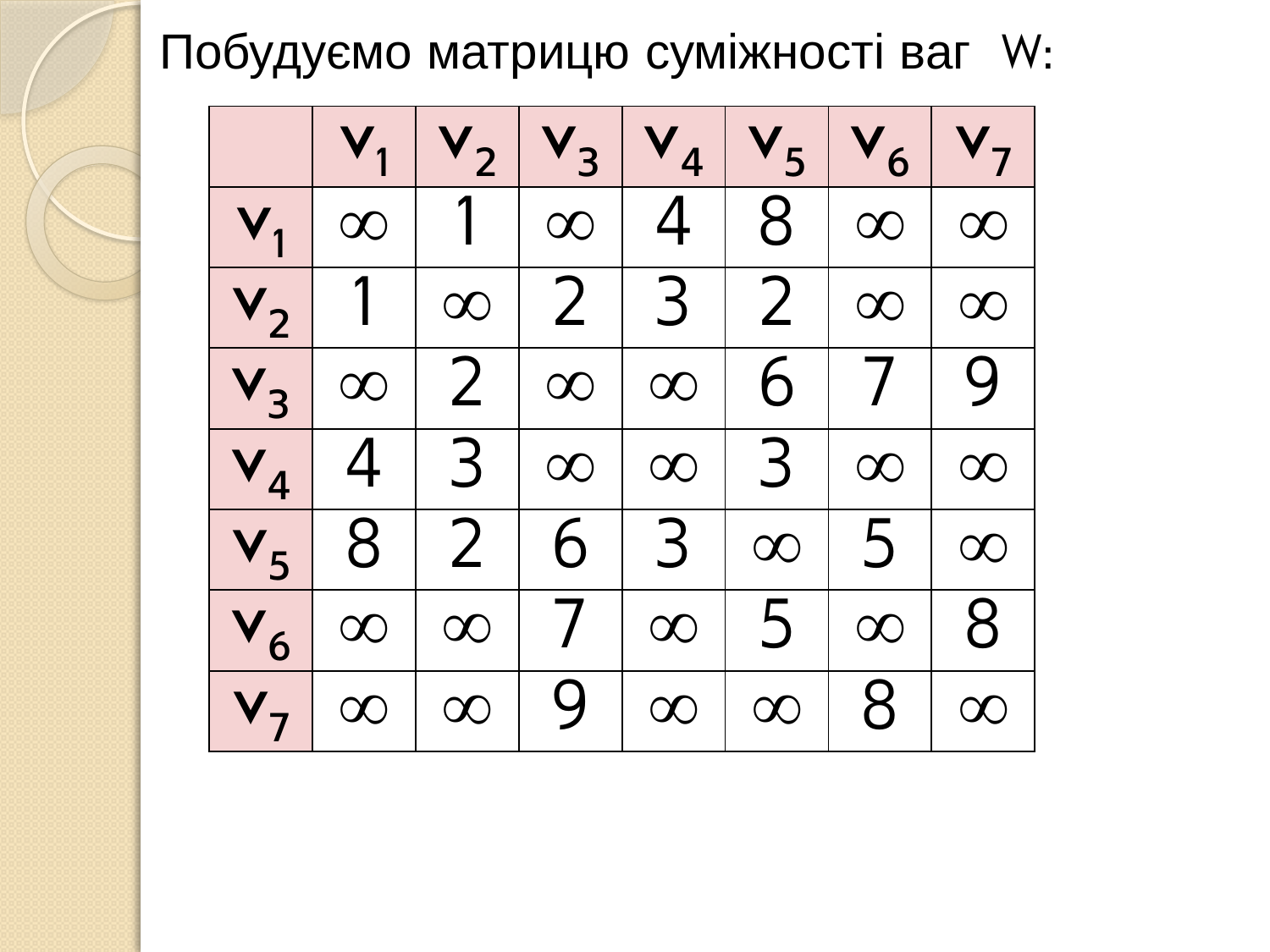

Побудуємо матрицю суміжності ваг  W:

|  | v1 | v2 | v3 | v4 | v5 | v6 | v7 |
| --- | --- | --- | --- | --- | --- | --- | --- |
| v1 | ∞ | 1 | ∞ | 4 | 8 | ∞ | ∞ |
| v2 | 1 | ∞ | 2 | 3 | 2 | ∞ | ∞ |
| v3 | ∞ | 2 | ∞ | ∞ | 6 | 7 | 9 |
| v4 | 4 | 3 | ∞ | ∞ | 3 | ∞ | ∞ |
| v5 | 8 | 2 | 6 | 3 | ∞ | 5 | ∞ |
| v6 | ∞ | ∞ | 7 | ∞ | 5 | ∞ | 8 |
| v7 | ∞ | ∞ | 9 | ∞ | ∞ | 8 | ∞ |